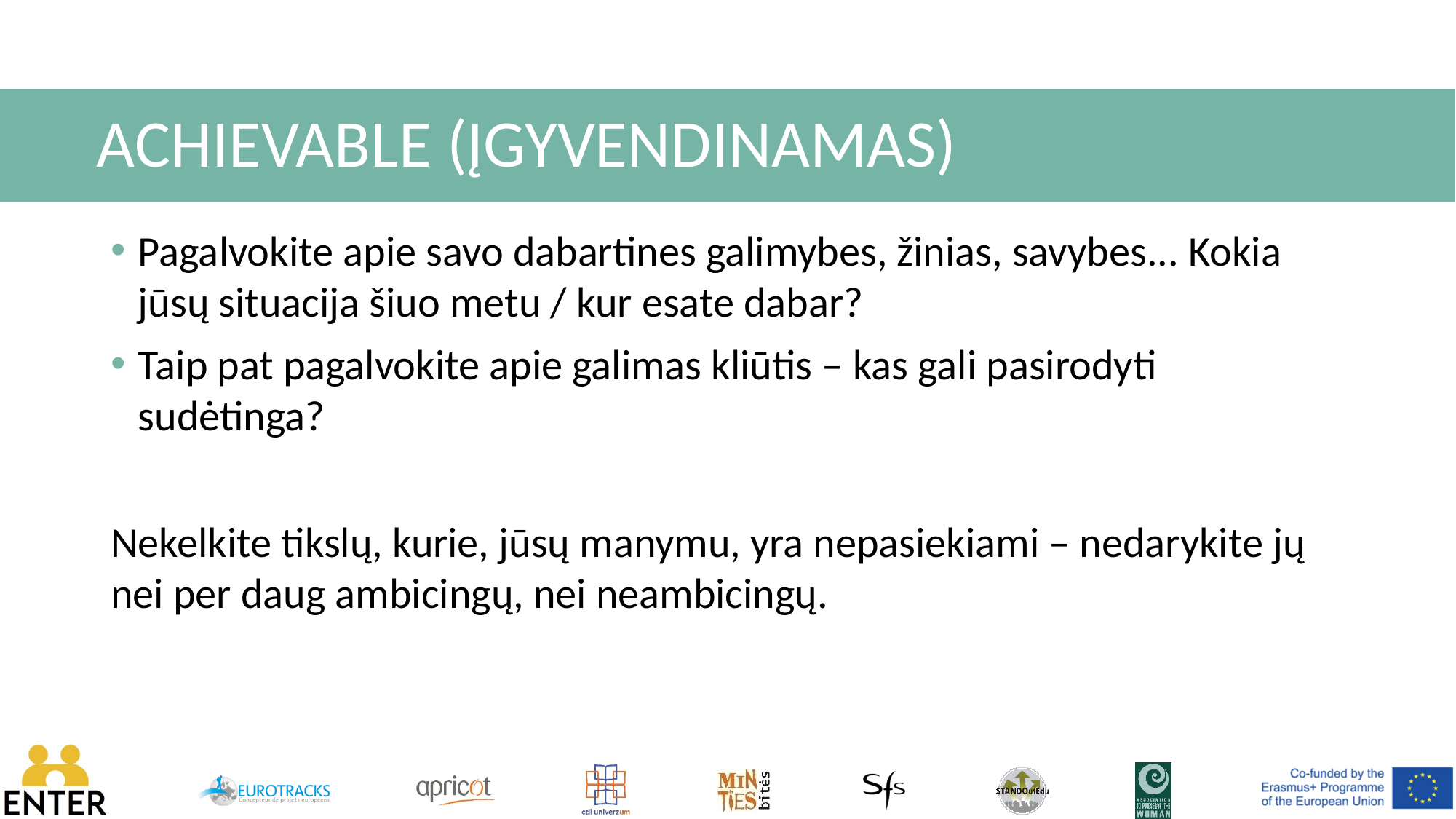

# ACHIEVABLE (ĮGYVENDINAMAS)
Pagalvokite apie savo dabartines galimybes, žinias, savybes... Kokia jūsų situacija šiuo metu / kur esate dabar?
Taip pat pagalvokite apie galimas kliūtis – kas gali pasirodyti sudėtinga?

Nekelkite tikslų, kurie, jūsų manymu, yra nepasiekiami – nedarykite jų nei per daug ambicingų, nei neambicingų.